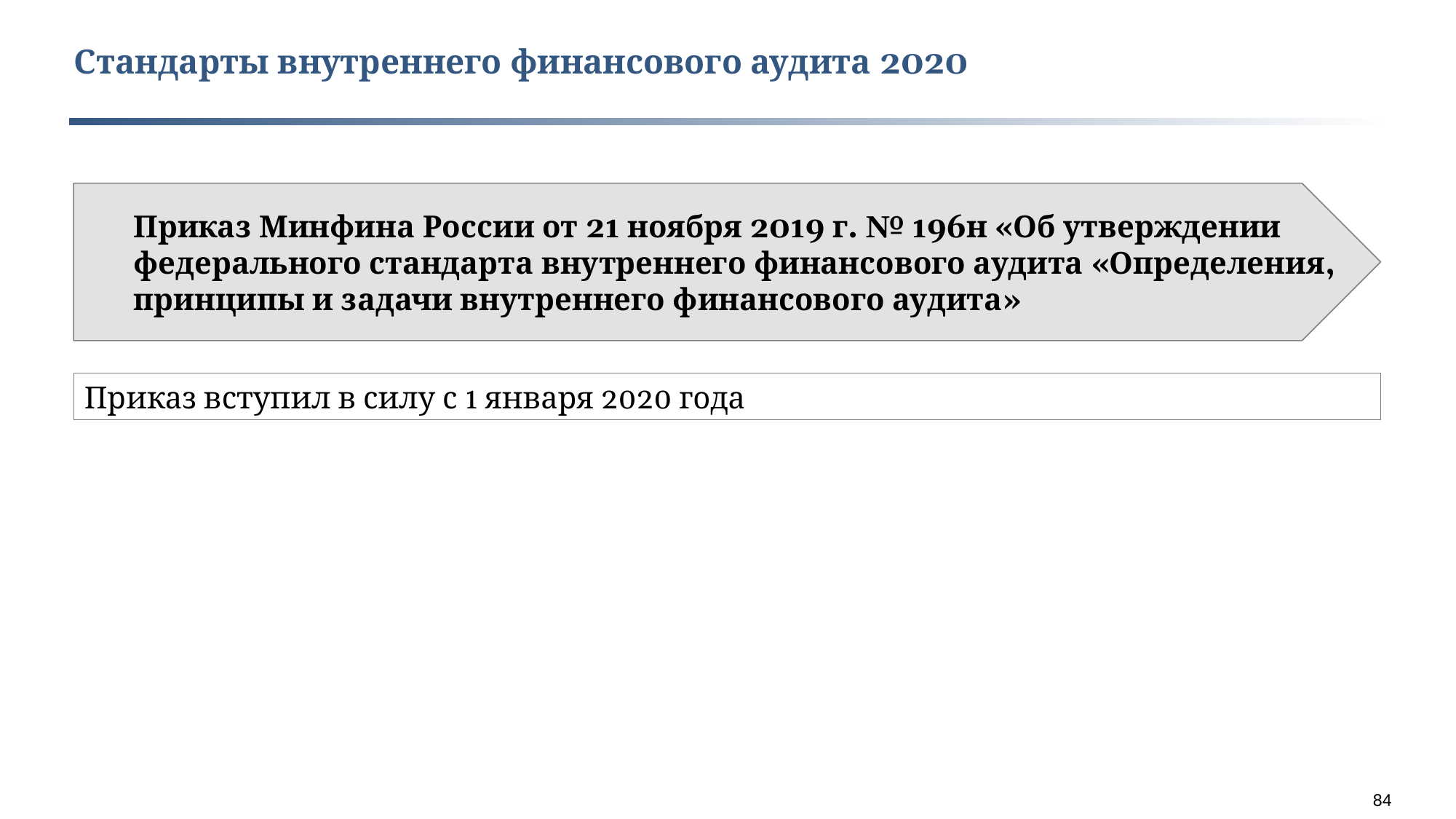

Стандарты внутреннего финансового аудита 2020
Приказ Минфина России от 21 ноября 2019 г. № 196н «Об утверждении федерального стандарта внутреннего финансового аудита «Определения, принципы и задачи внутреннего финансового аудита»
Приказ вступил в силу с 1 января 2020 года